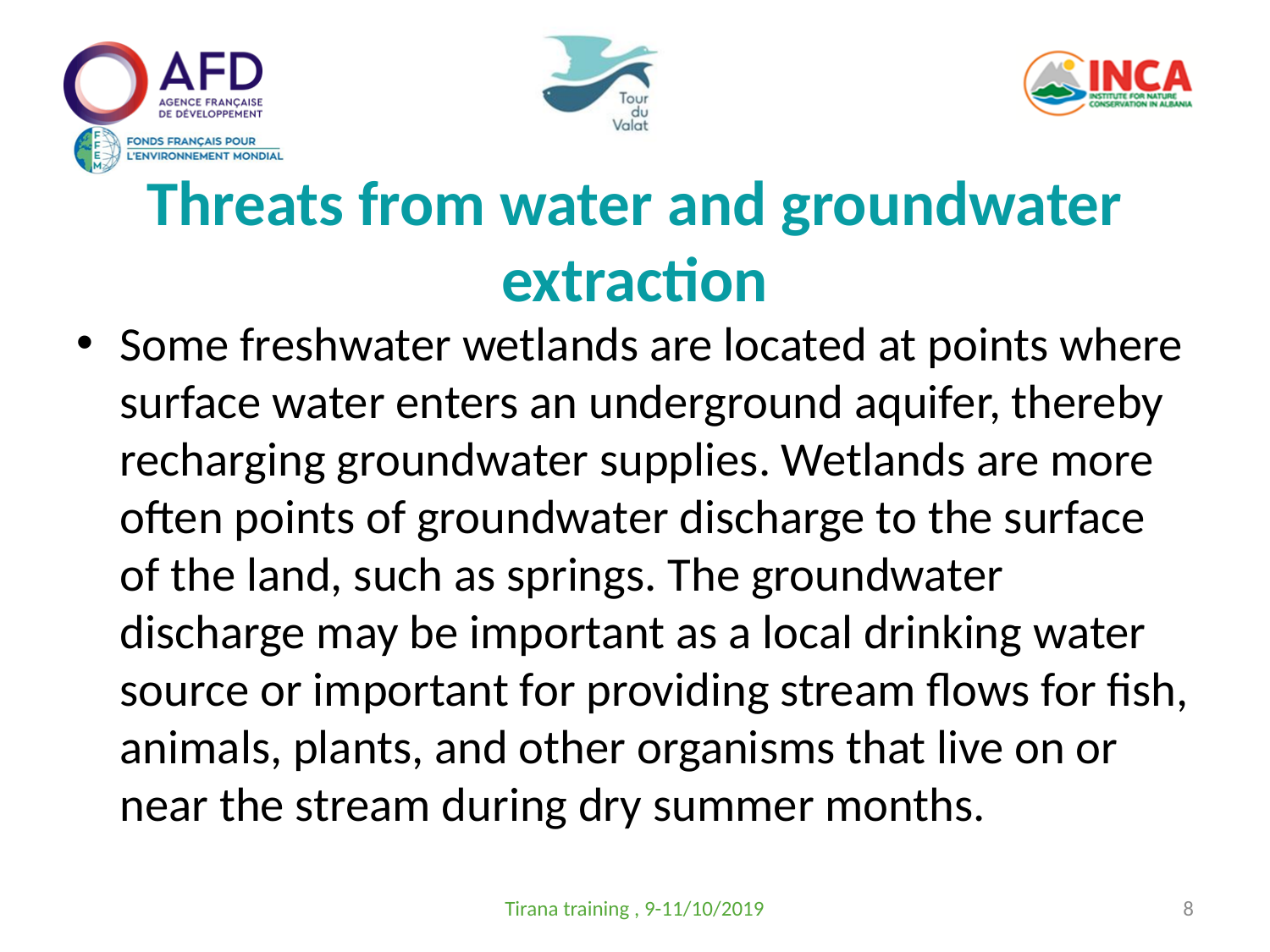

# Threats from water and groundwater extraction
Some freshwater wetlands are located at points where surface water enters an underground aquifer, thereby recharging groundwater supplies. Wetlands are more often points of groundwater discharge to the surface of the land, such as springs. The groundwater discharge may be important as a local drinking water source or important for providing stream flows for fish, animals, plants, and other organisms that live on or near the stream during dry summer months.
Tirana training , 9-11/10/2019
8